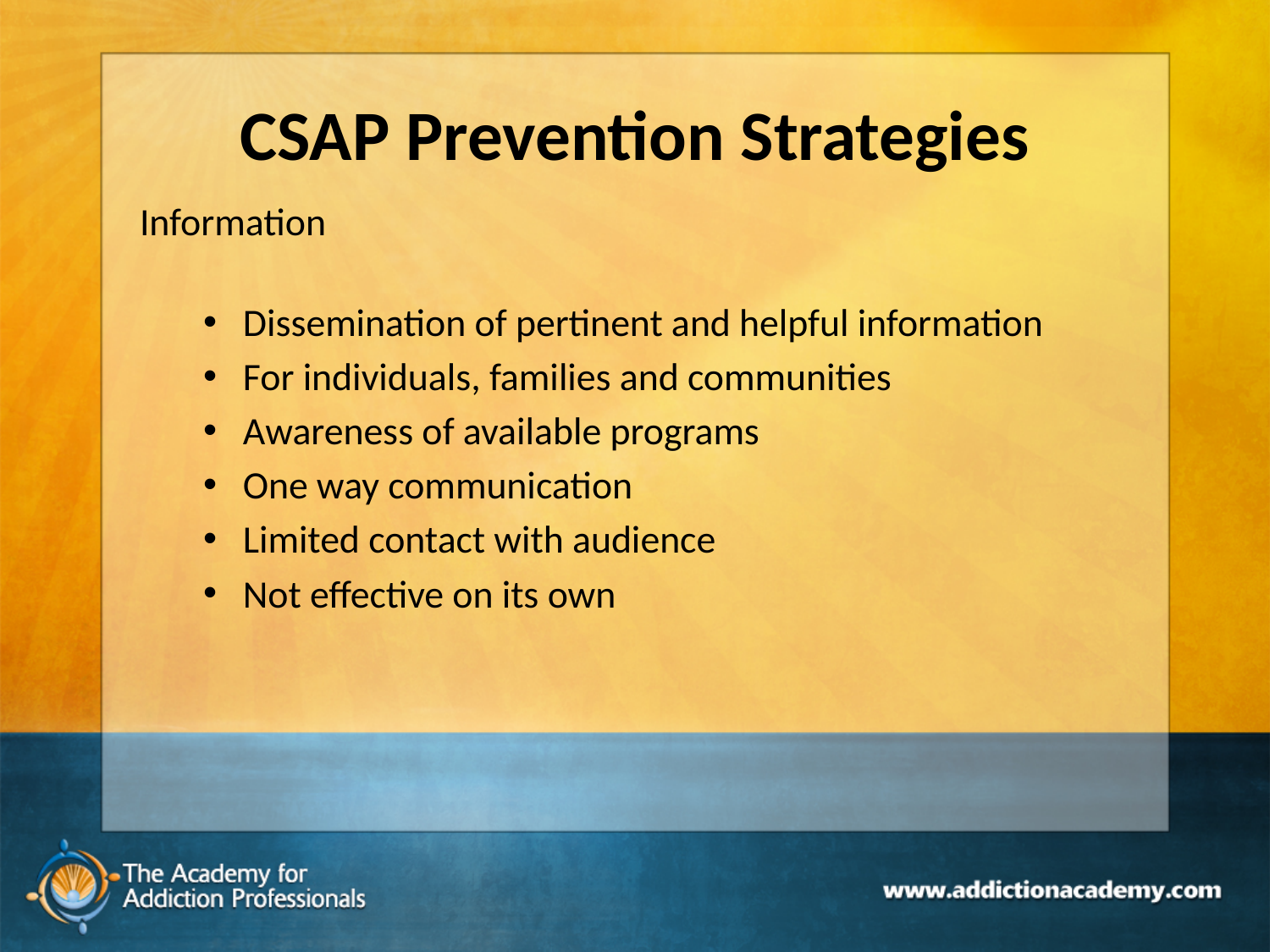

# CSAP Prevention Strategies
Information
Dissemination of pertinent and helpful information
For individuals, families and communities
Awareness of available programs
One way communication
Limited contact with audience
Not effective on its own